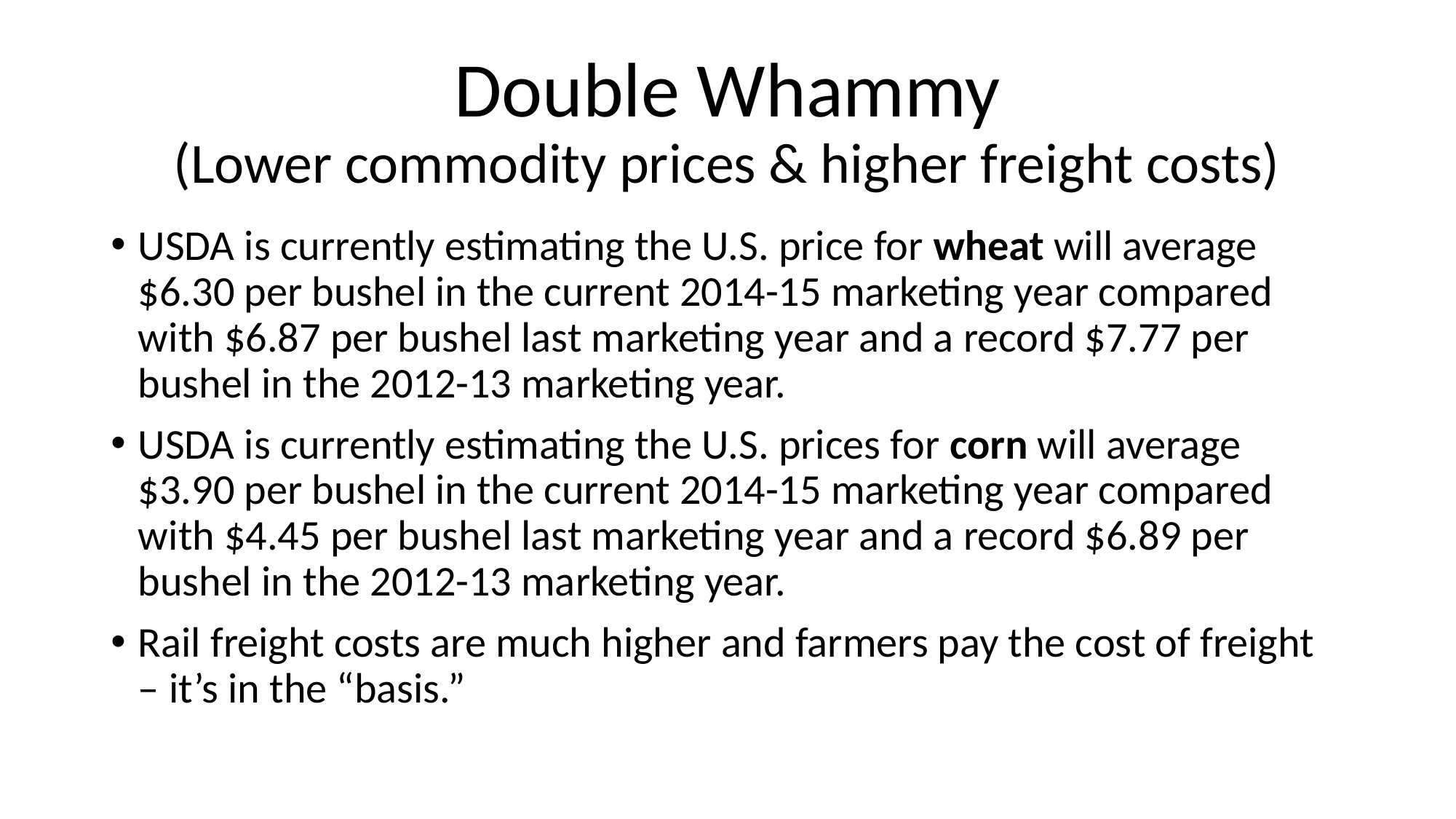

# Double Whammy (Lower commodity prices & higher freight costs)
USDA is currently estimating the U.S. price for wheat will average $6.30 per bushel in the current 2014-15 marketing year compared with $6.87 per bushel last marketing year and a record $7.77 per bushel in the 2012-13 marketing year.
USDA is currently estimating the U.S. prices for corn will average $3.90 per bushel in the current 2014-15 marketing year compared with $4.45 per bushel last marketing year and a record $6.89 per bushel in the 2012-13 marketing year.
Rail freight costs are much higher and farmers pay the cost of freight – it’s in the “basis.”